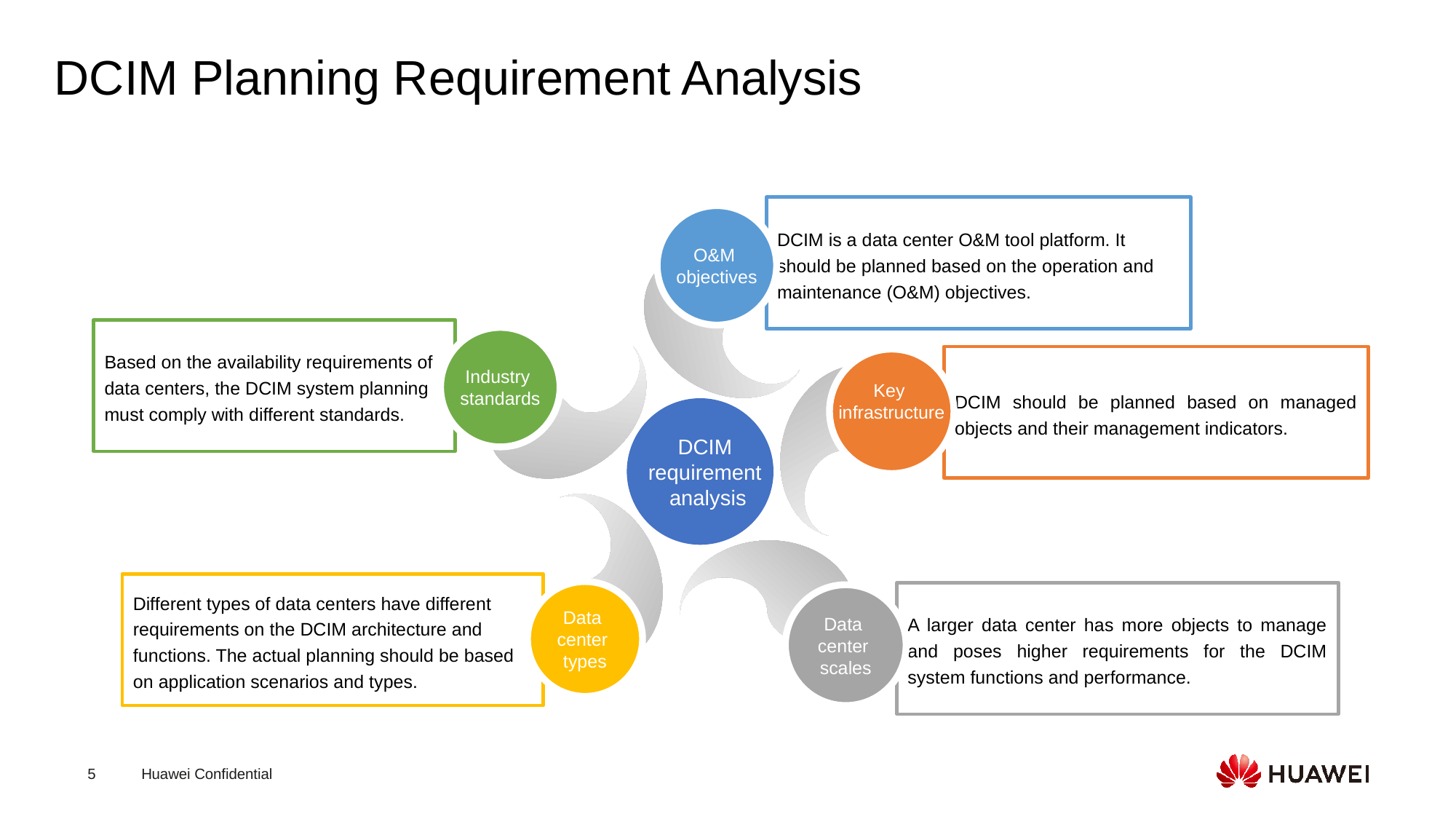

# DCIM Planning Requirement Analysis
DCIM is a data center O&M tool platform. It should be planned based on the operation and maintenance (O&M) objectives.
O&M
objectives

Based on the availability requirements of data centers, the DCIM system planning must comply with different standards.
Industry
standards

DCIM should be planned based on managed objects and their management indicators.
Key
infrastructure

DCIM
requirement
analysis

Different types of data centers have different requirements on the DCIM architecture and functions. The actual planning should be based on application scenarios and types.
Data
center
types
A larger data center has more objects to manage and poses higher requirements for the DCIM system functions and performance.
Data
center
scales